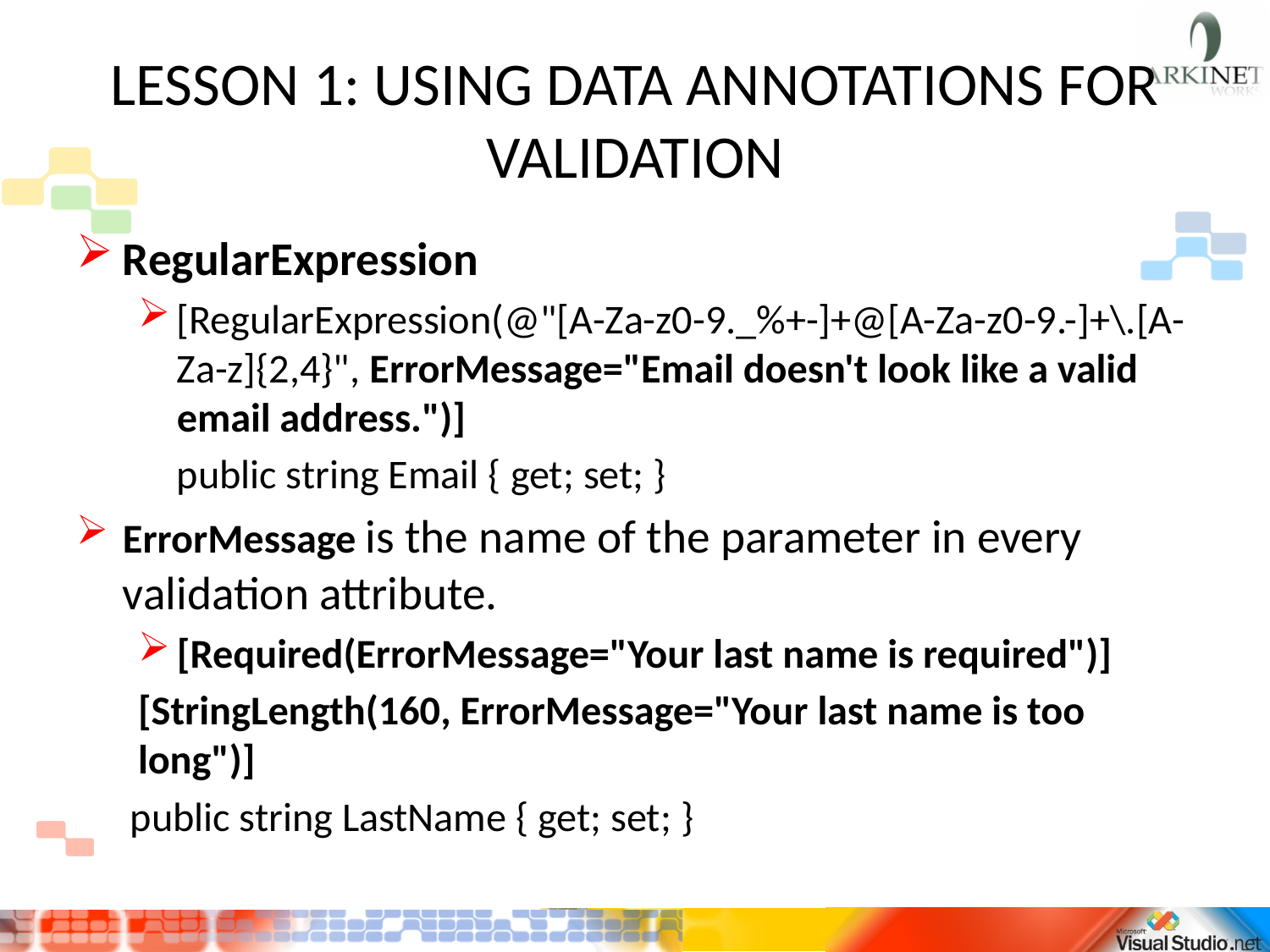

# LESSON 1: USING DATA ANNOTATIONS FOR VALIDATION
RegularExpression
[RegularExpression(@"[A-Za-z0-9._%+-]+@[A-Za-z0-9.-]+\.[A-Za-z]{2,4}", ErrorMessage="Email doesn't look like a valid email address.")]
     public string Email { get; set; }
ErrorMessage is the name of the parameter in every validation attribute.
[Required(ErrorMessage="Your last name is required")]
[StringLength(160, ErrorMessage="Your last name is too long")]
public string LastName { get; set; }